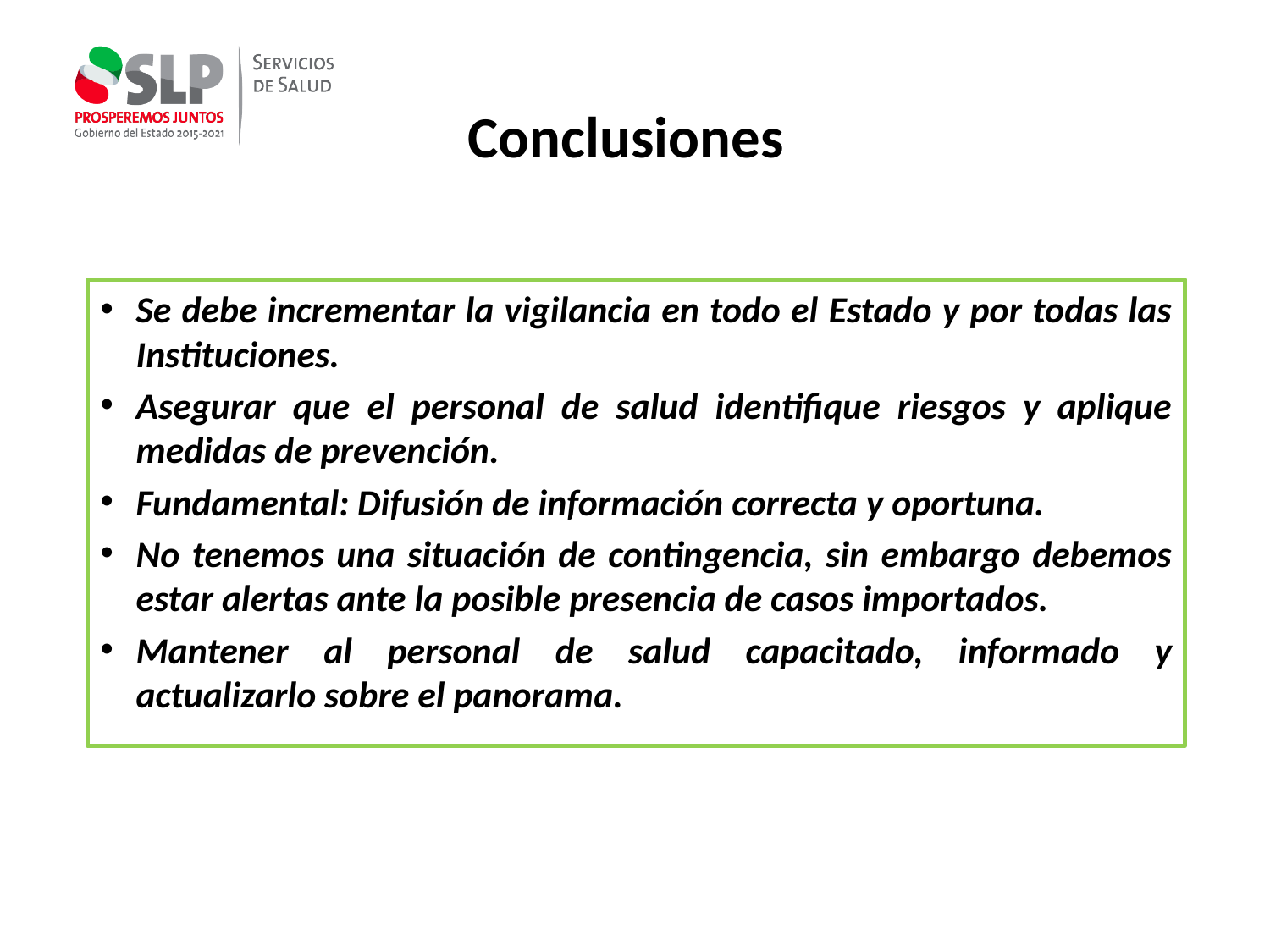

# Conclusiones
Se debe incrementar la vigilancia en todo el Estado y por todas las Instituciones.
Asegurar que el personal de salud identifique riesgos y aplique medidas de prevención.
Fundamental: Difusión de información correcta y oportuna.
No tenemos una situación de contingencia, sin embargo debemos estar alertas ante la posible presencia de casos importados.
Mantener al personal de salud capacitado, informado y actualizarlo sobre el panorama.